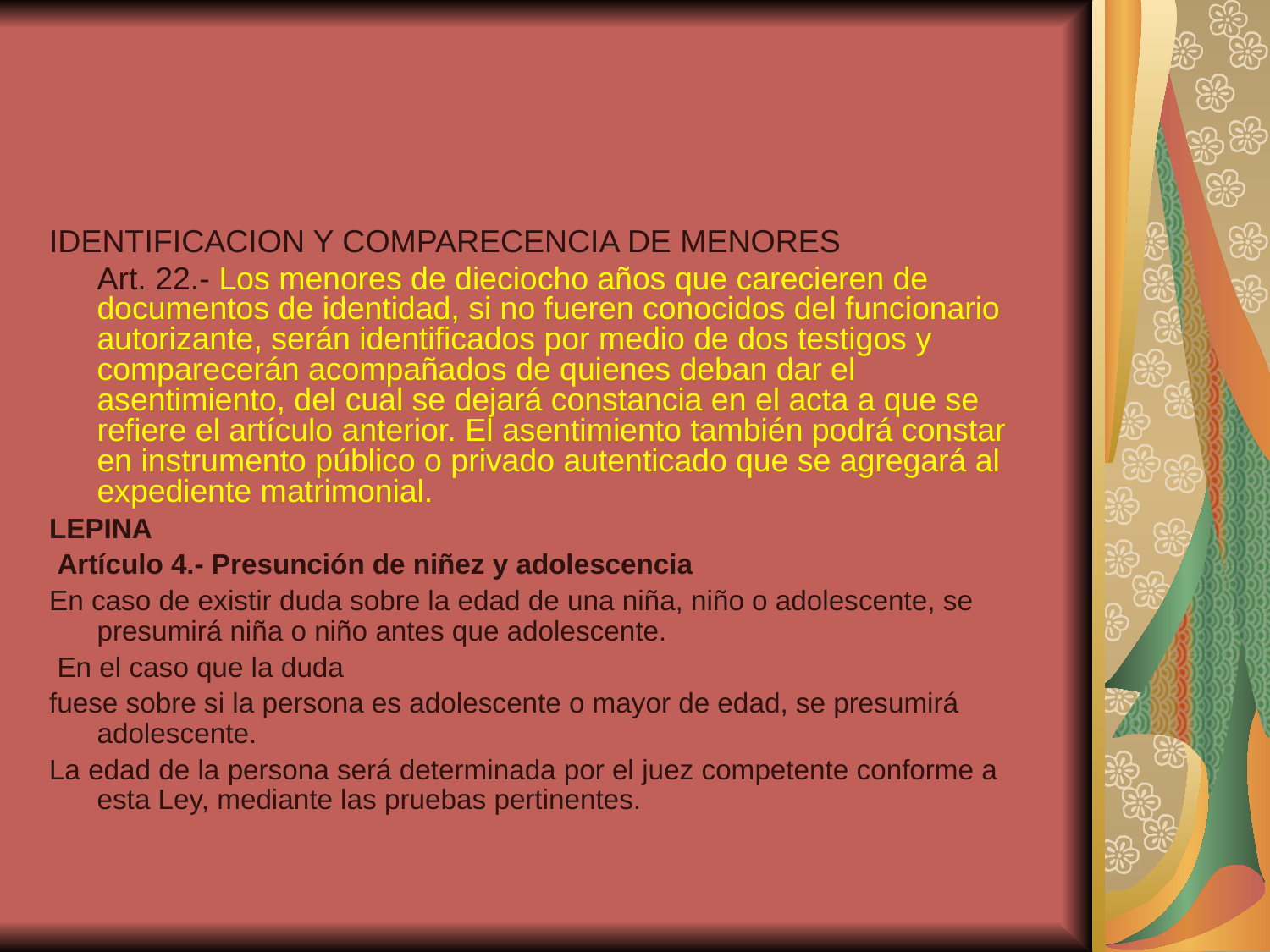

#
IDENTIFICACION Y COMPARECENCIA DE MENORES
	Art. 22.- Los menores de dieciocho años que carecieren de documentos de identidad, si no fueren conocidos del funcionario autorizante, serán identificados por medio de dos testigos y comparecerán acompañados de quienes deban dar el asentimiento, del cual se dejará constancia en el acta a que se refiere el artículo anterior. El asentimiento también podrá constar en instrumento público o privado autenticado que se agregará al expediente matrimonial.
LEPINA
 Artículo 4.- Presunción de niñez y adolescencia
En caso de existir duda sobre la edad de una niña, niño o adolescente, se presumirá niña o niño antes que adolescente.
 En el caso que la duda
fuese sobre si la persona es adolescente o mayor de edad, se presumirá adolescente.
La edad de la persona será determinada por el juez competente conforme a esta Ley, mediante las pruebas pertinentes.